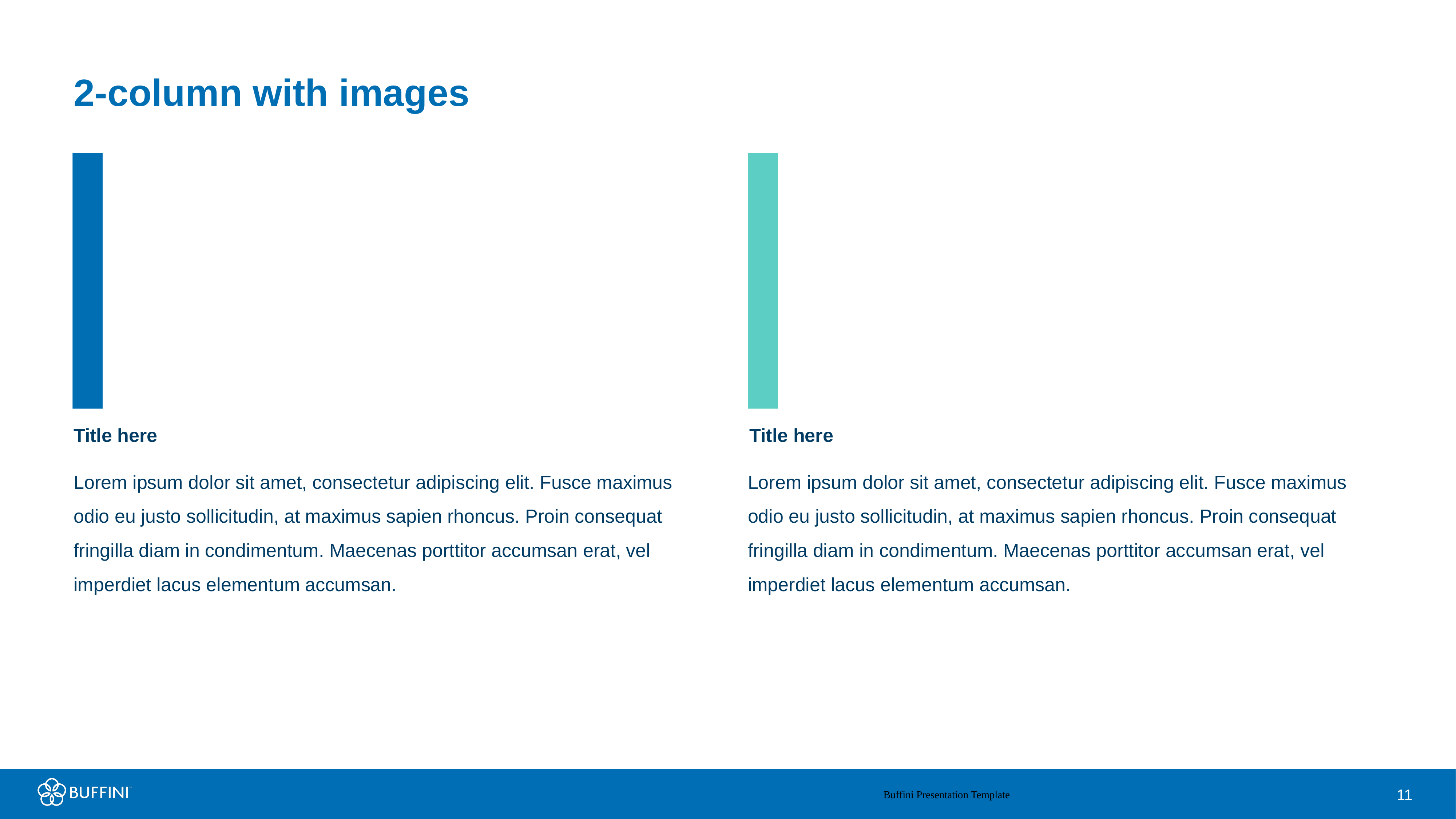

# 2-column with images

Title here
Title here
Lorem ipsum dolor sit amet, consectetur adipiscing elit. Fusce maximus odio eu justo sollicitudin, at maximus sapien rhoncus. Proin consequat fringilla diam in condimentum. Maecenas porttitor accumsan erat, vel imperdiet lacus elementum accumsan.
Lorem ipsum dolor sit amet, consectetur adipiscing elit. Fusce maximus odio eu justo sollicitudin, at maximus sapien rhoncus. Proin consequat fringilla diam in condimentum. Maecenas porttitor accumsan erat, vel imperdiet lacus elementum accumsan.
Buffini Presentation Template
11